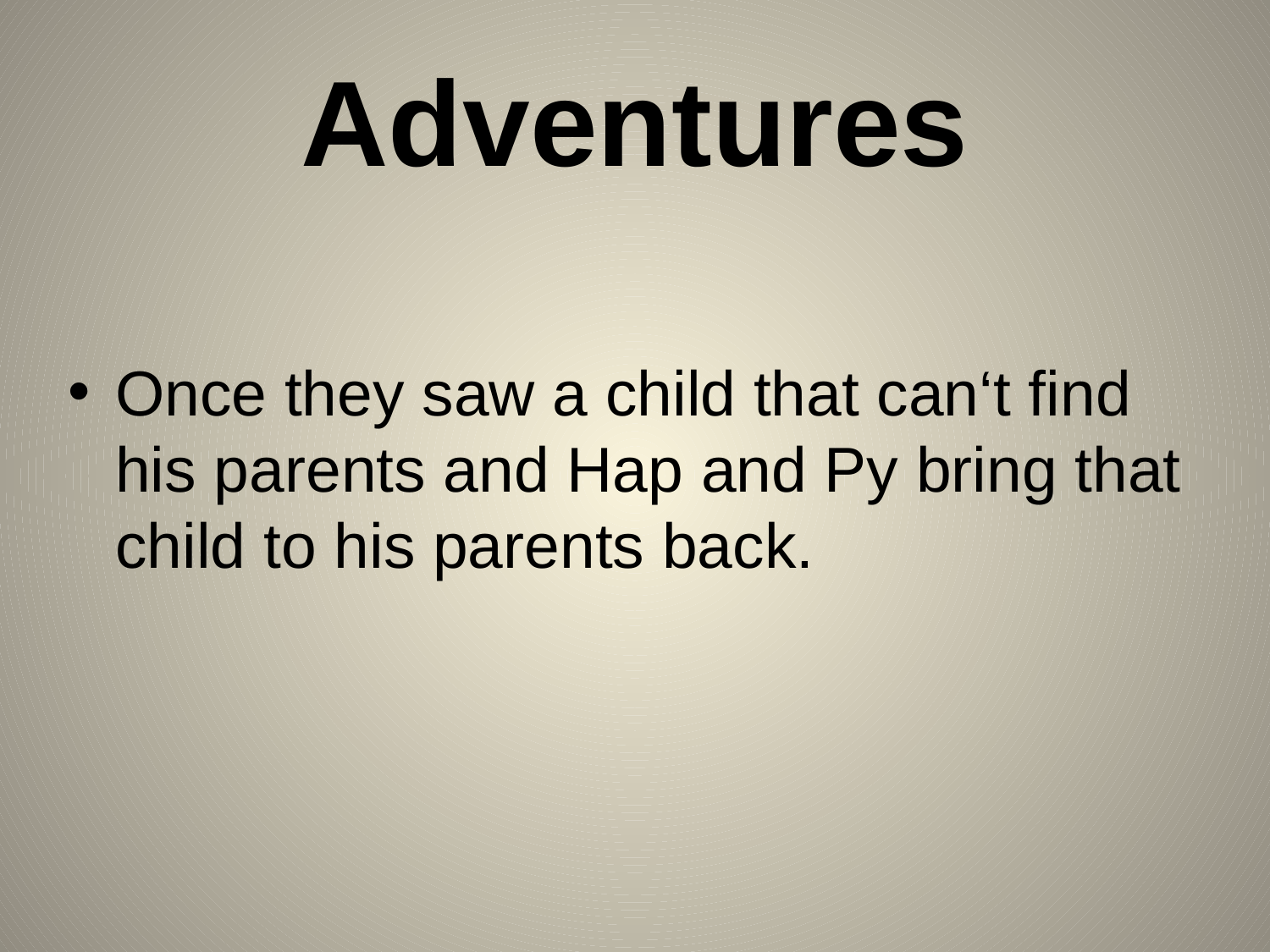

# Adventures
Once they saw a child that can‘t find his parents and Hap and Py bring that child to his parents back.